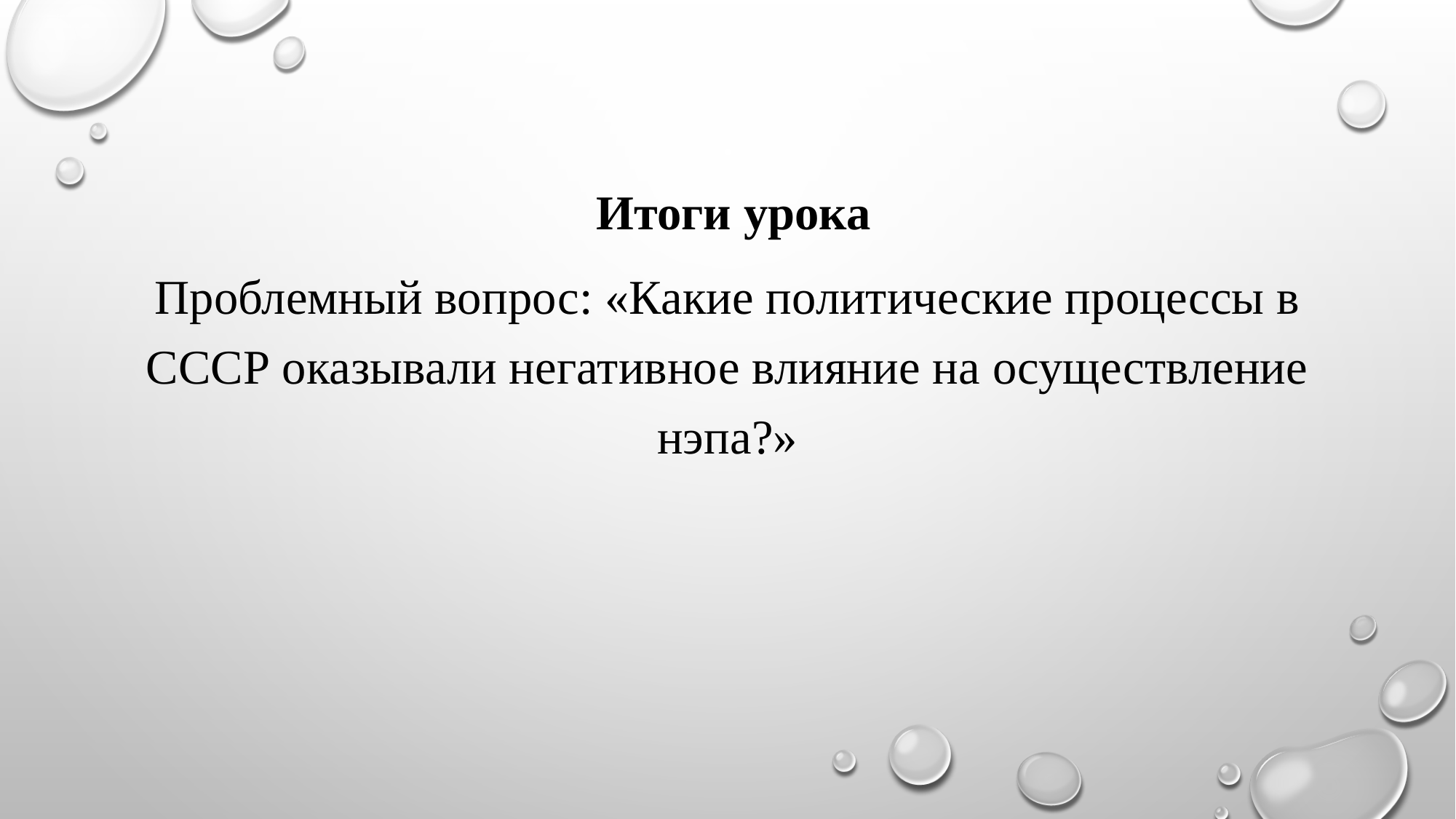

Итоги урока
Проблемный вопрос: «Какие политические процессы в СССР оказывали негативное влияние на осуществление нэпа?»